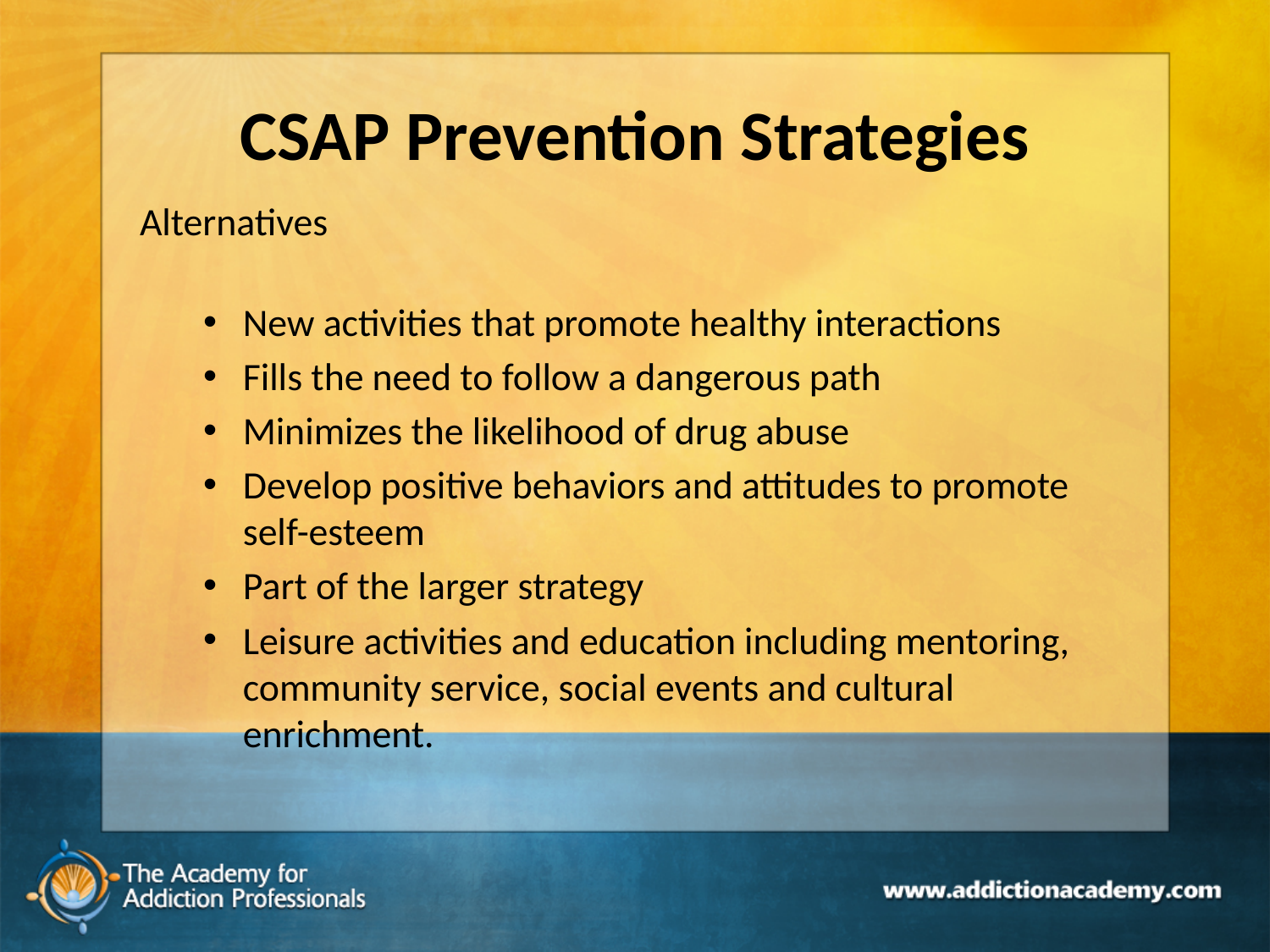

# CSAP Prevention Strategies
Alternatives
New activities that promote healthy interactions
Fills the need to follow a dangerous path
Minimizes the likelihood of drug abuse
Develop positive behaviors and attitudes to promote self-esteem
Part of the larger strategy
Leisure activities and education including mentoring, community service, social events and cultural enrichment.